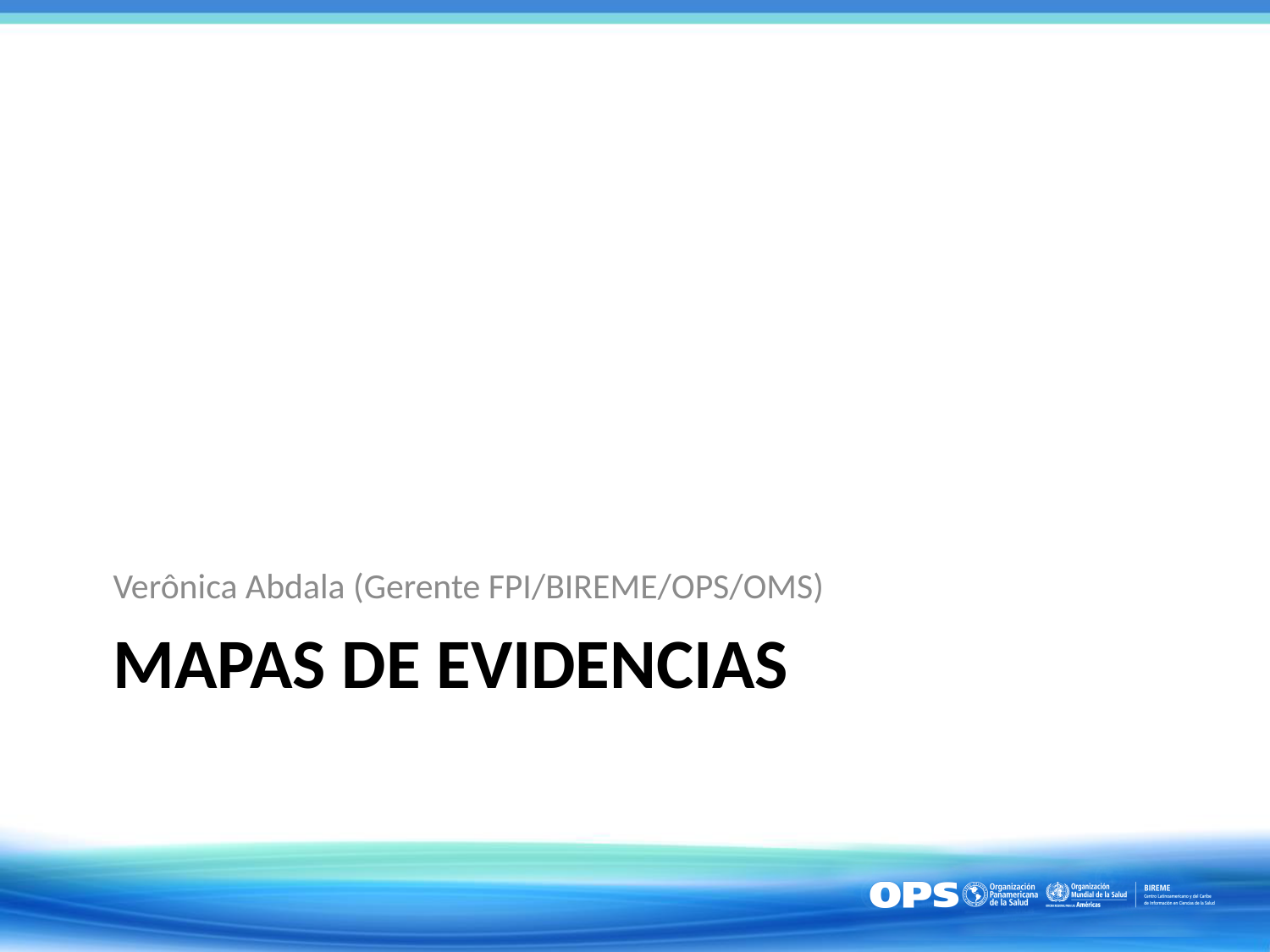

Verônica Abdala (Gerente FPI/BIREME/OPS/OMS)
# Mapas de evidencias